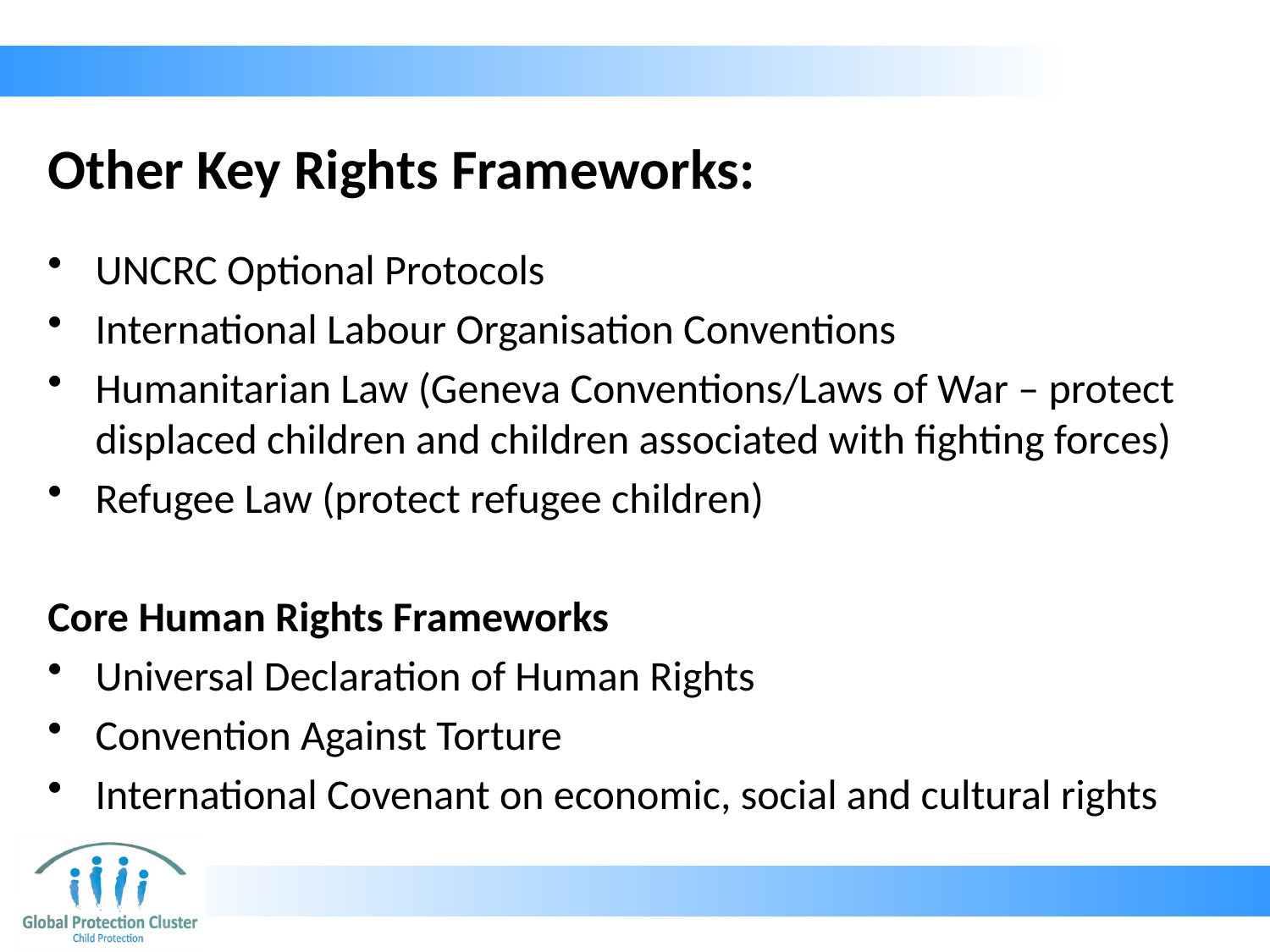

# Other Key Rights Frameworks:
UNCRC Optional Protocols
International Labour Organisation Conventions
Humanitarian Law (Geneva Conventions/Laws of War – protect displaced children and children associated with fighting forces)
Refugee Law (protect refugee children)

Core Human Rights Frameworks
Universal Declaration of Human Rights
Convention Against Torture
International Covenant on economic, social and cultural rights